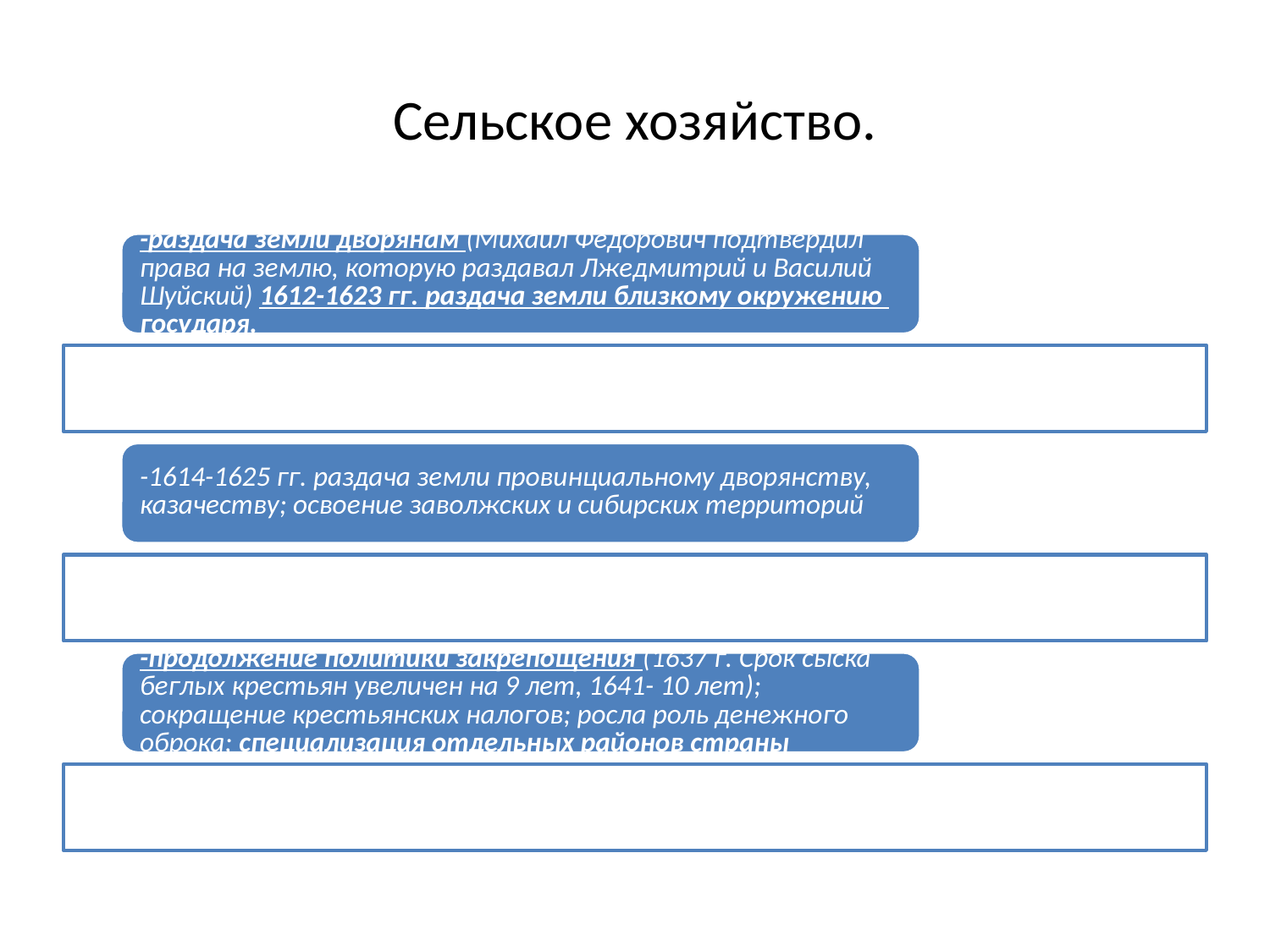

# Сельское хозяйство.
-раздача земли дворянам (Михаил Федорович подтвердил права на землю, которую раздавал Лжедмитрий и Василий Шуйский) 1612-1623 гг. раздача земли близкому окружению  государя.
-1614-1625 гг. раздача земли провинциальному дворянству, казачеству; освоение заволжских и сибирских территорий
-продолжение политики закрепощения (1637 г. Срок сыска беглых крестьян увеличен на 9 лет, 1641- 10 лет); сокращение крестьянских налогов; росла роль денежного оброка; специализация отдельных районов страны